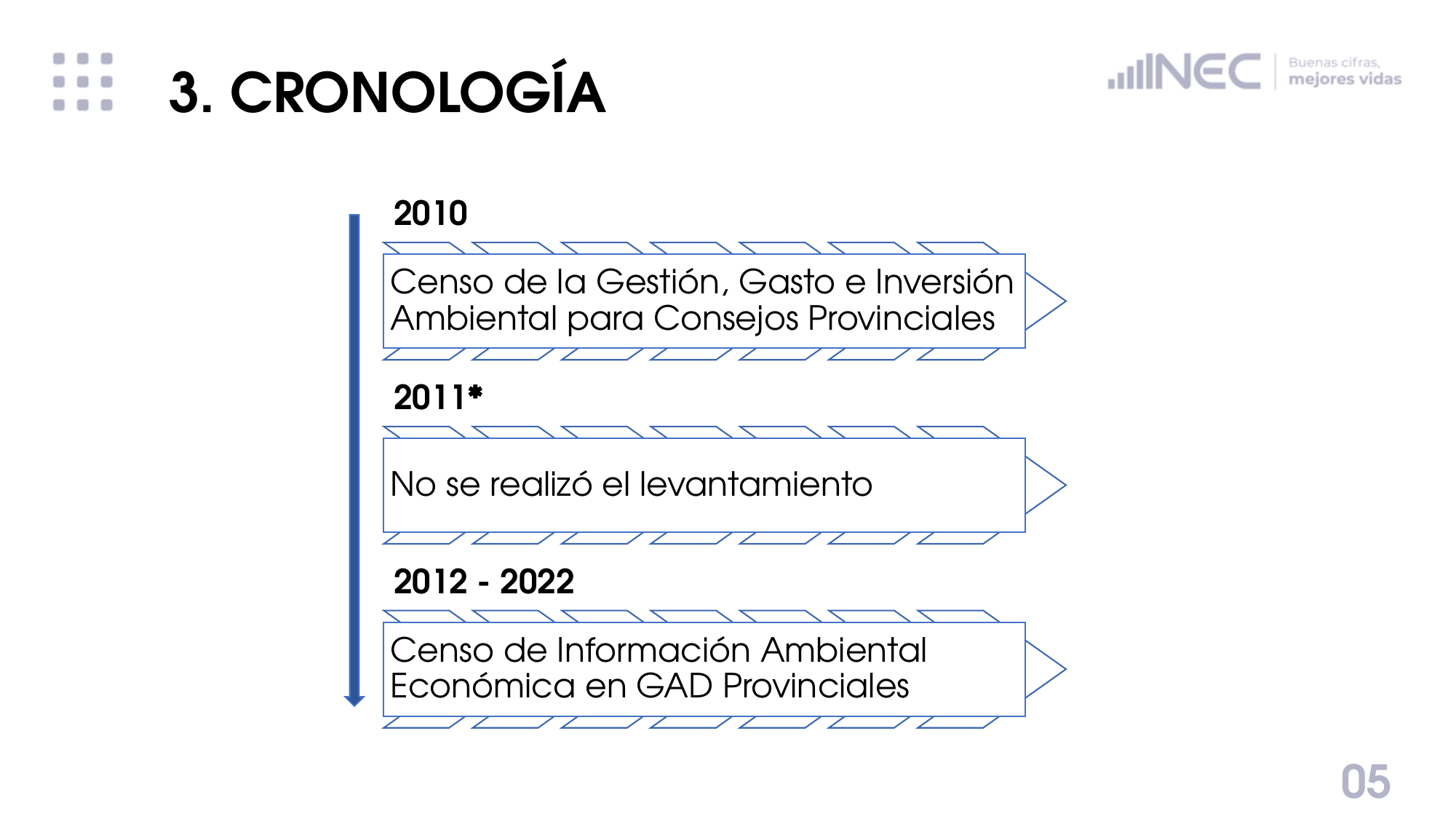

3. CRONOLOGÍA
2010
Censo de la Gestión, Gasto e Inversión Ambiental para Consejos Provinciales
2011*
No se realizó el levantamiento
2012 - 2022
Censo de Información Ambiental Económica en GAD Provinciales

05